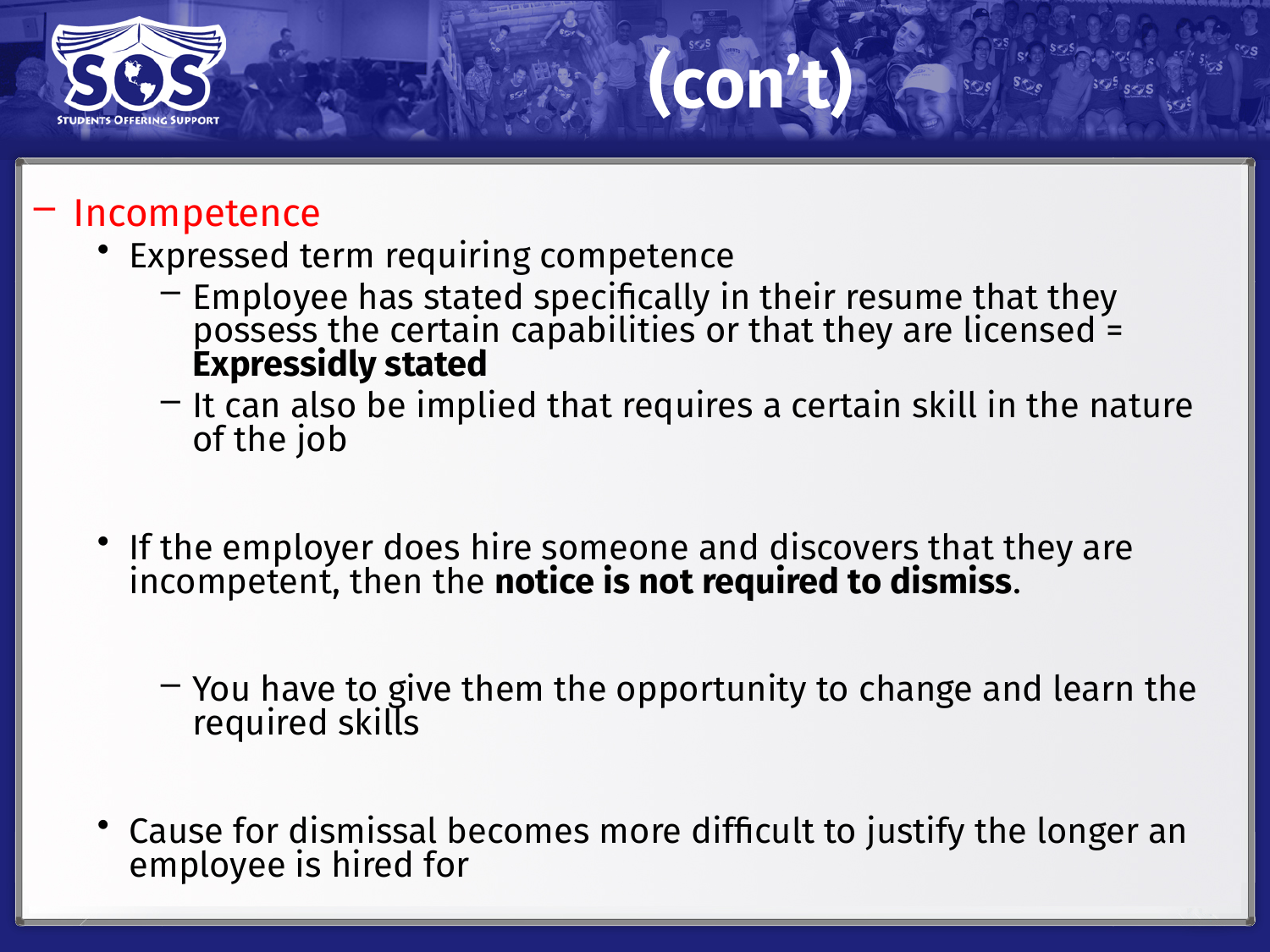

# (con’t)
Incompetence
Expressed term requiring competence
Employee has stated specifically in their resume that they possess the certain capabilities or that they are licensed = Expressidly stated
It can also be implied that requires a certain skill in the nature of the job

If the employer does hire someone and discovers that they are incompetent, then the notice is not required to dismiss.

You have to give them the opportunity to change and learn the required skills

Cause for dismissal becomes more difficult to justify the longer an employee is hired for